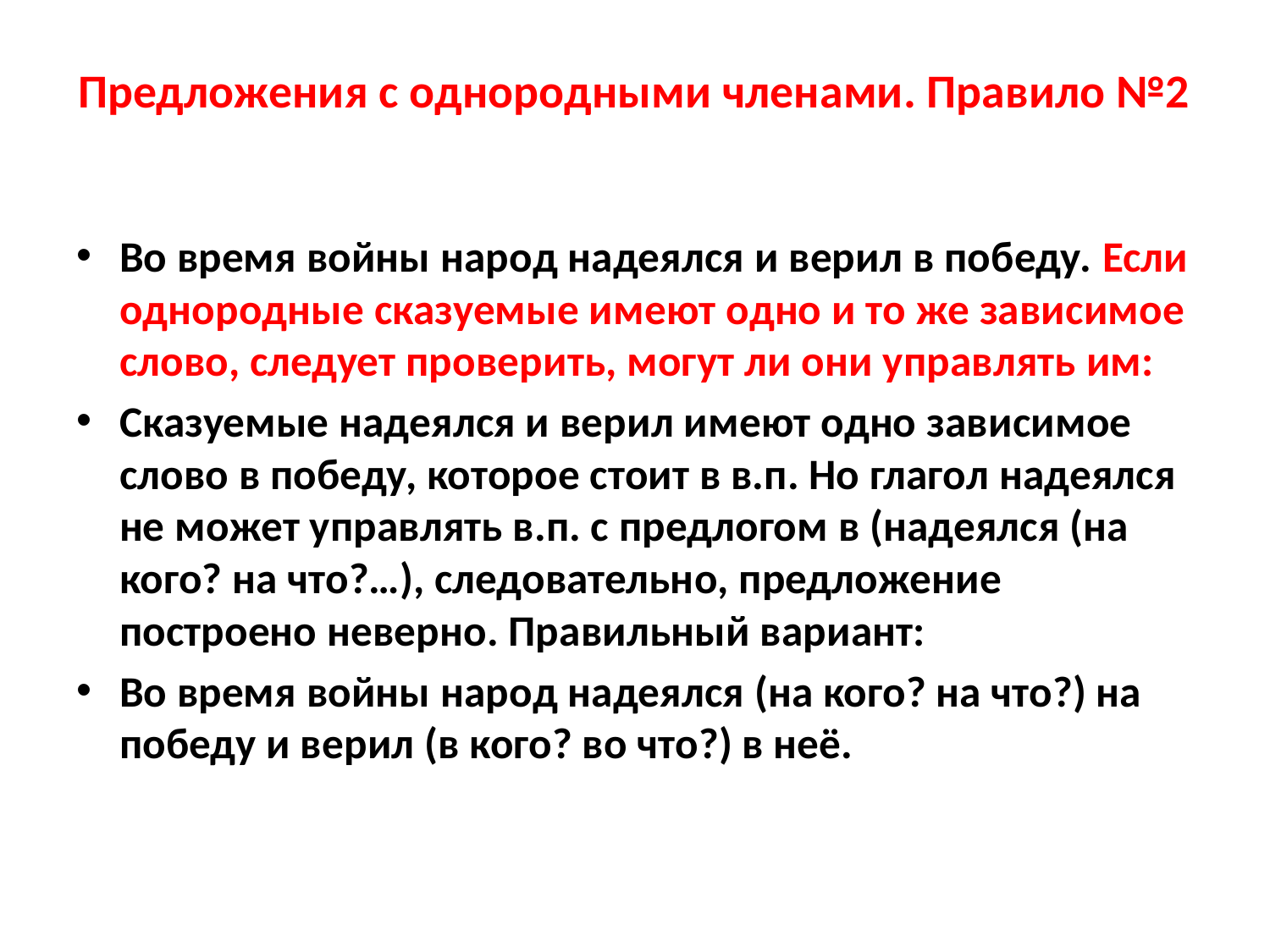

# Предложения с однородными членами. Правило №2
Во время войны народ надеялся и верил в победу. Если однородные сказуемые имеют одно и то же зависимое слово, следует проверить, могут ли они управлять им:
Сказуемые надеялся и верил имеют одно зависимое слово в победу, которое стоит в в.п. Но глагол надеялся не может управлять в.п. с предлогом в (надеялся (на кого? на что?…), следовательно, предложение построено неверно. Правильный вариант:
Во время войны народ надеялся (на кого? на что?) на победу и верил (в кого? во что?) в неё.